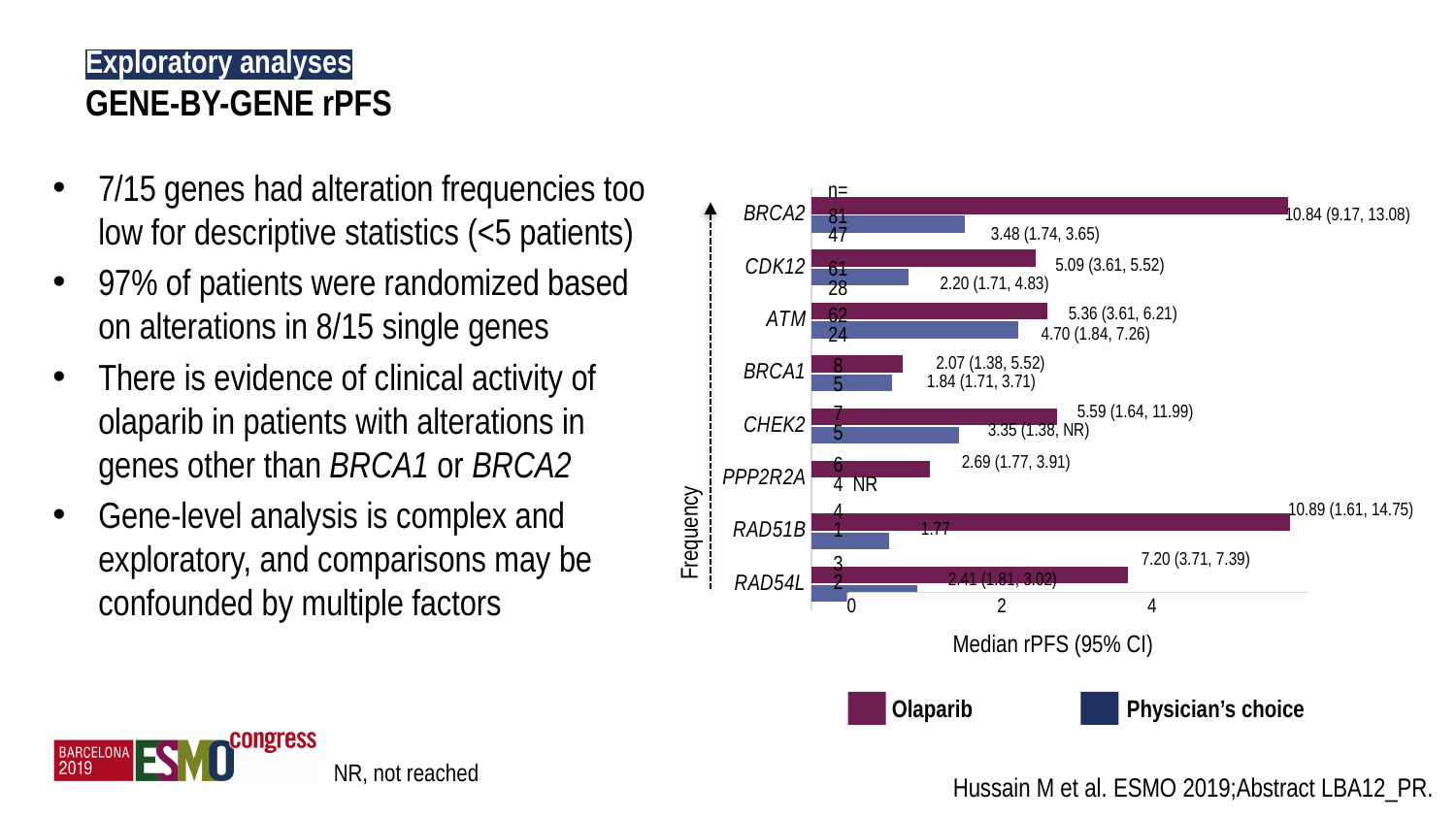

# Exploratory analyses GENE-BY-GENE rPFS
7/15 genes had alteration frequencies too low for descriptive statistics (<5 patients)
97% of patients were randomized based on alterations in 8/15 single genes
There is evidence of clinical activity of olaparib in patients with alterations in genes other than BRCA1 or BRCA2
Gene-level analysis is complex and exploratory, and comparisons may be confounded by multiple factors
n=

### Chart

| Category | Olaparib | Physician's choice |
|---|---|---|
| BRCA2 | 10.84 | 3.48 |
| CDK12 | 5.09 | 2.2 |
| ATM | 5.36 | 4.7 |
| BRCA1 | 2.07 | 1.84 |
| CHEK2 | 5.59 | 3.35 |
| PPP2R2A | 2.69 | None |
| RAD51B | 10.89 | 1.77 |
| RAD54L | 7.2 | 2.41 |
81
47
61
28
62
24
8
5
7
5
6
4
NR
Frequency
4
1
3
2
10.84 (9.17, 13.08)
3.48 (1.74, 3.65)
5.09 (3.61, 5.52)
2.20 (1.71, 4.83)
5.36 (3.61, 6.21)
4.70 (1.84, 7.26)
2.07 (1.38, 5.52)
1.84 (1.71, 3.71)
5.59 (1.64, 11.99)
3.35 (1.38, NR)
2.69 (1.77, 3.91)
10.89 (1.61, 14.75)
1.77
7.20 (3.71, 7.39)
2.41 (1.81, 3.02)
0	 2 	  4	   6	    8               10
Median rPFS (95% CI)

Olaparib
Physician’s choice

NR, not reached
Hussain M et al. ESMO 2019;Abstract LBA12_PR.